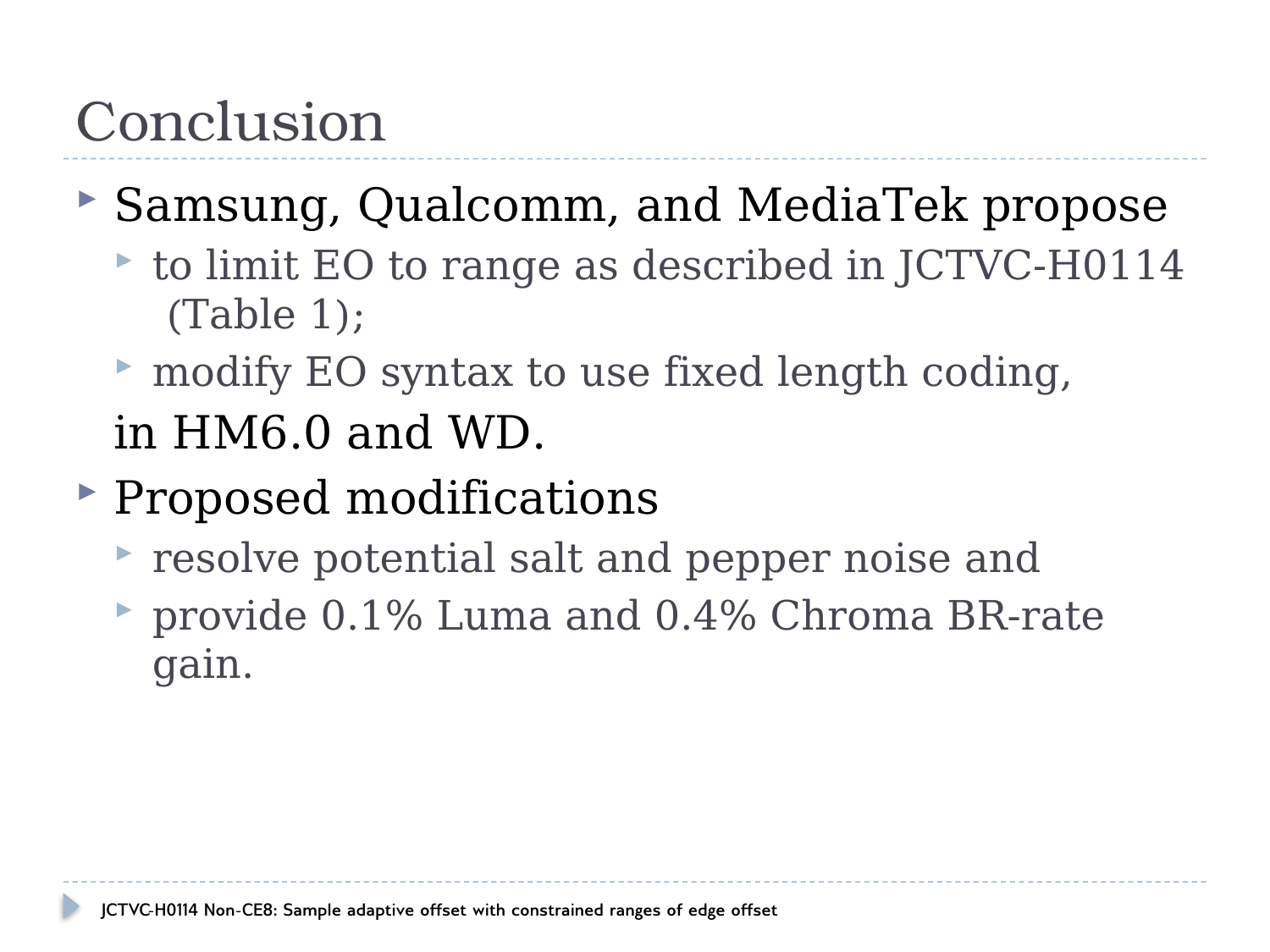

# Conclusion
Samsung, Qualcomm, and MediaTek propose
to limit EO to range as described in JCTVC-H0114  (Table 1);
modify EO syntax to use fixed length coding,
in HM6.0 and WD.
Proposed modifications
resolve potential salt and pepper noise and
provide 0.1% Luma and 0.4% Chroma BR-rate gain.

JCTVC-H0114 Non-CE8: Sample adaptive offset with constrained ranges of edge offset